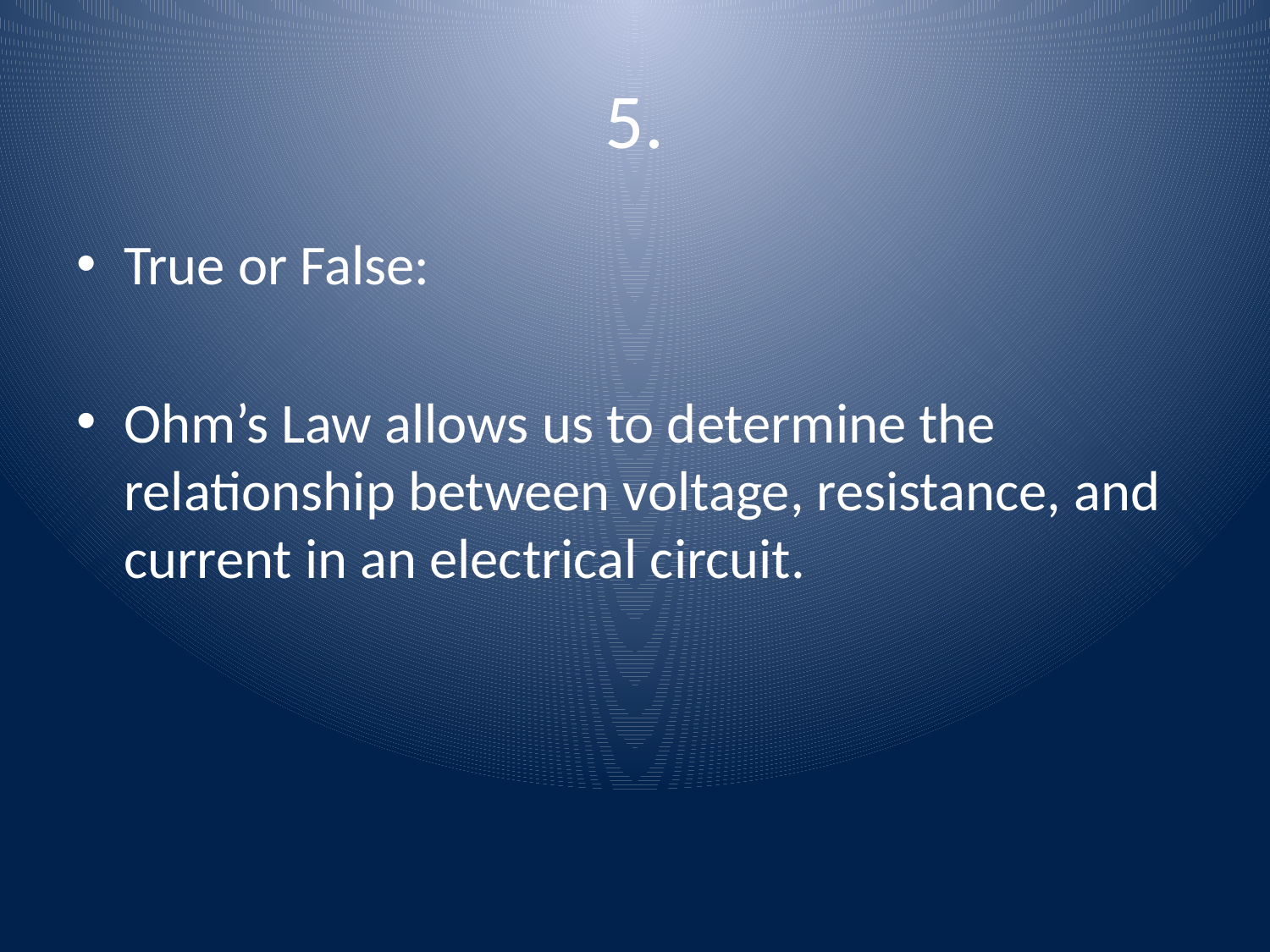

# 5.
True or False:

Ohm’s Law allows us to determine the relationship between voltage, resistance, and current in an electrical circuit.